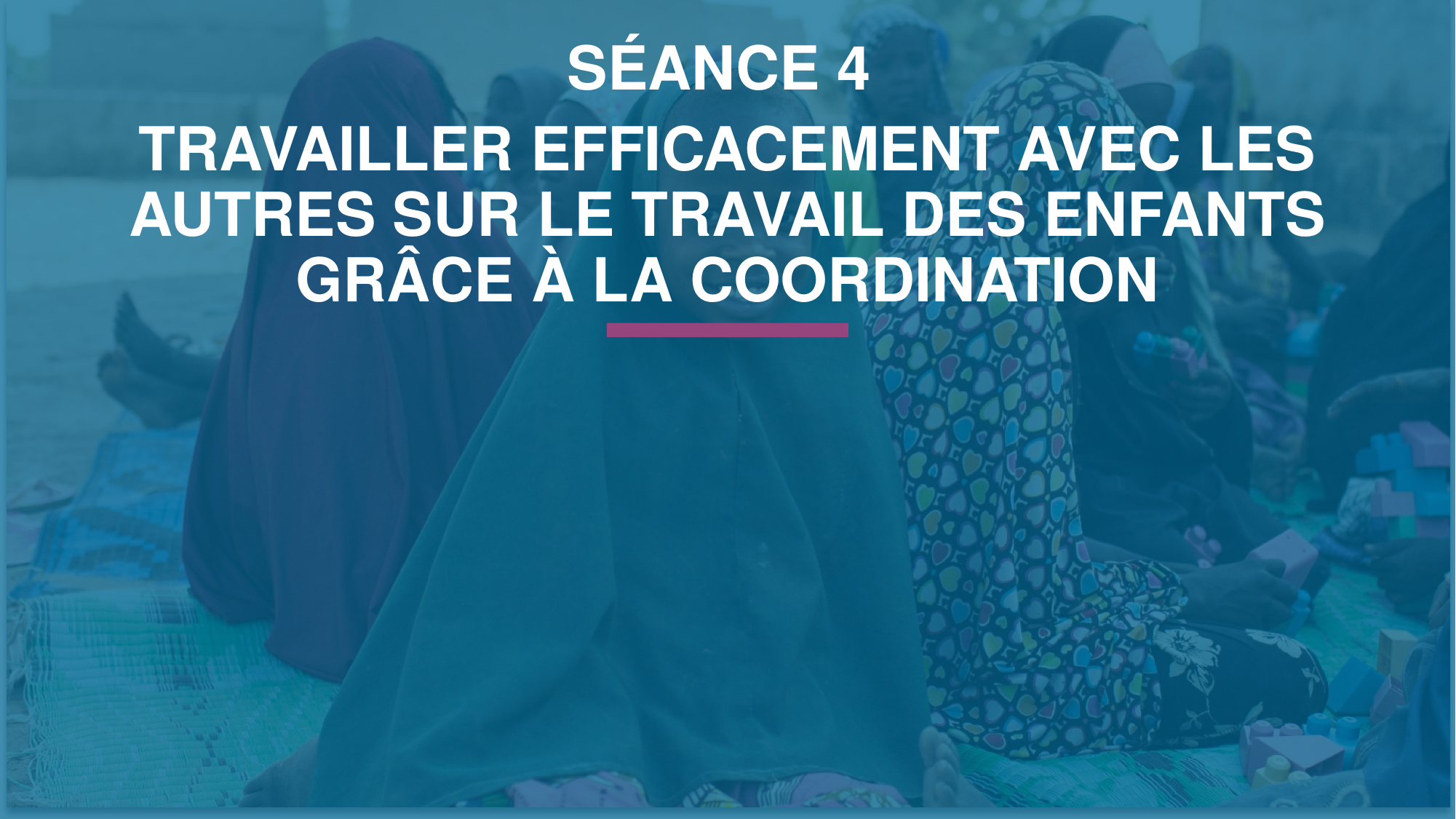

SÉANCE 4
TRAVAILLER EFFICACEMENT AVEC LES AUTRES SUR LE TRAVAIL DES ENFANTS GRÂCE À LA COORDINATION